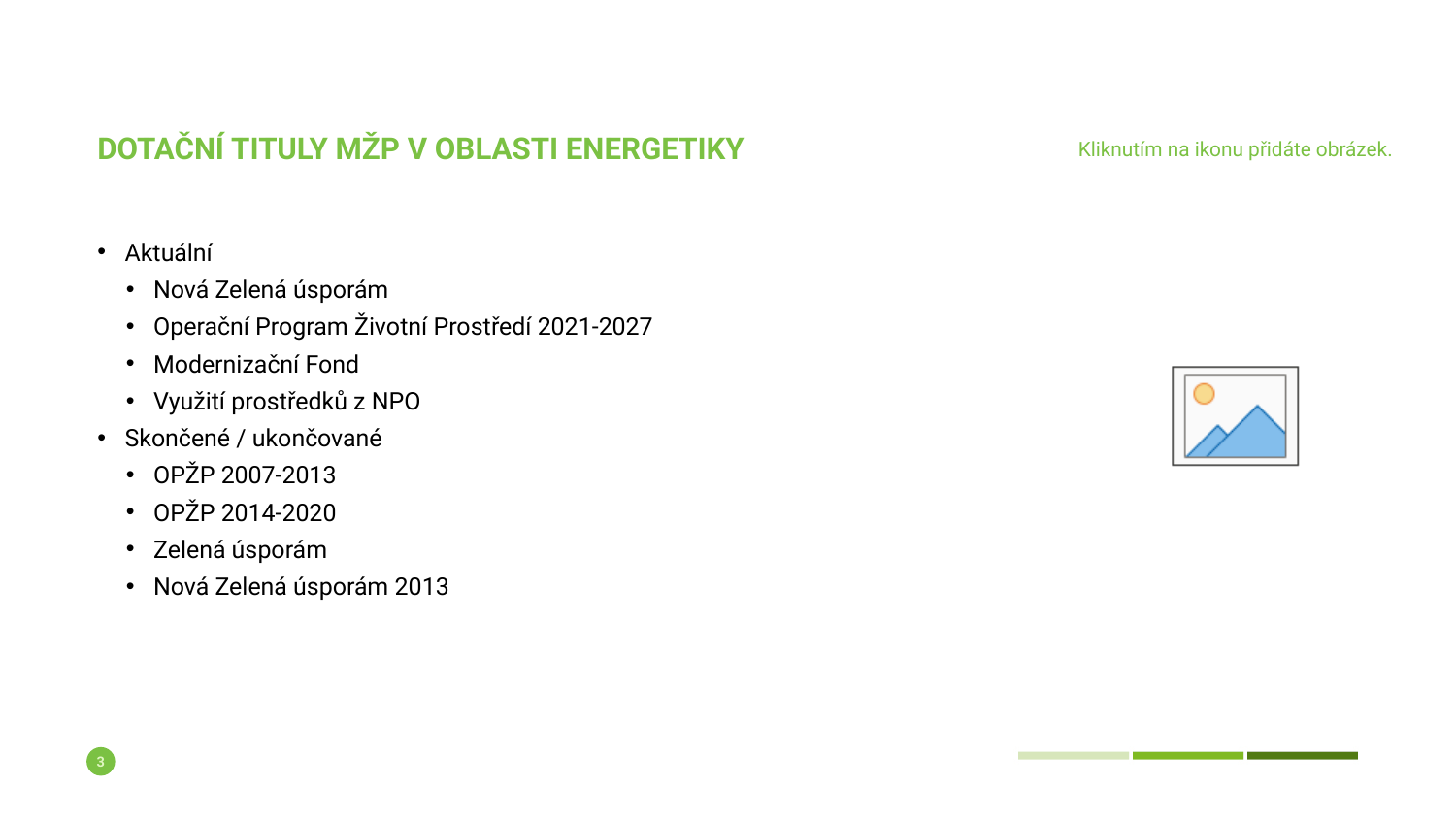

# Dotační tituly MŽP v oblasti energetiky
Aktuální
Nová Zelená úsporám
Operační Program Životní Prostředí 2021-2027
Modernizační Fond
Využití prostředků z NPO
Skončené / ukončované
OPŽP 2007-2013
OPŽP 2014-2020
Zelená úsporám
Nová Zelená úsporám 2013